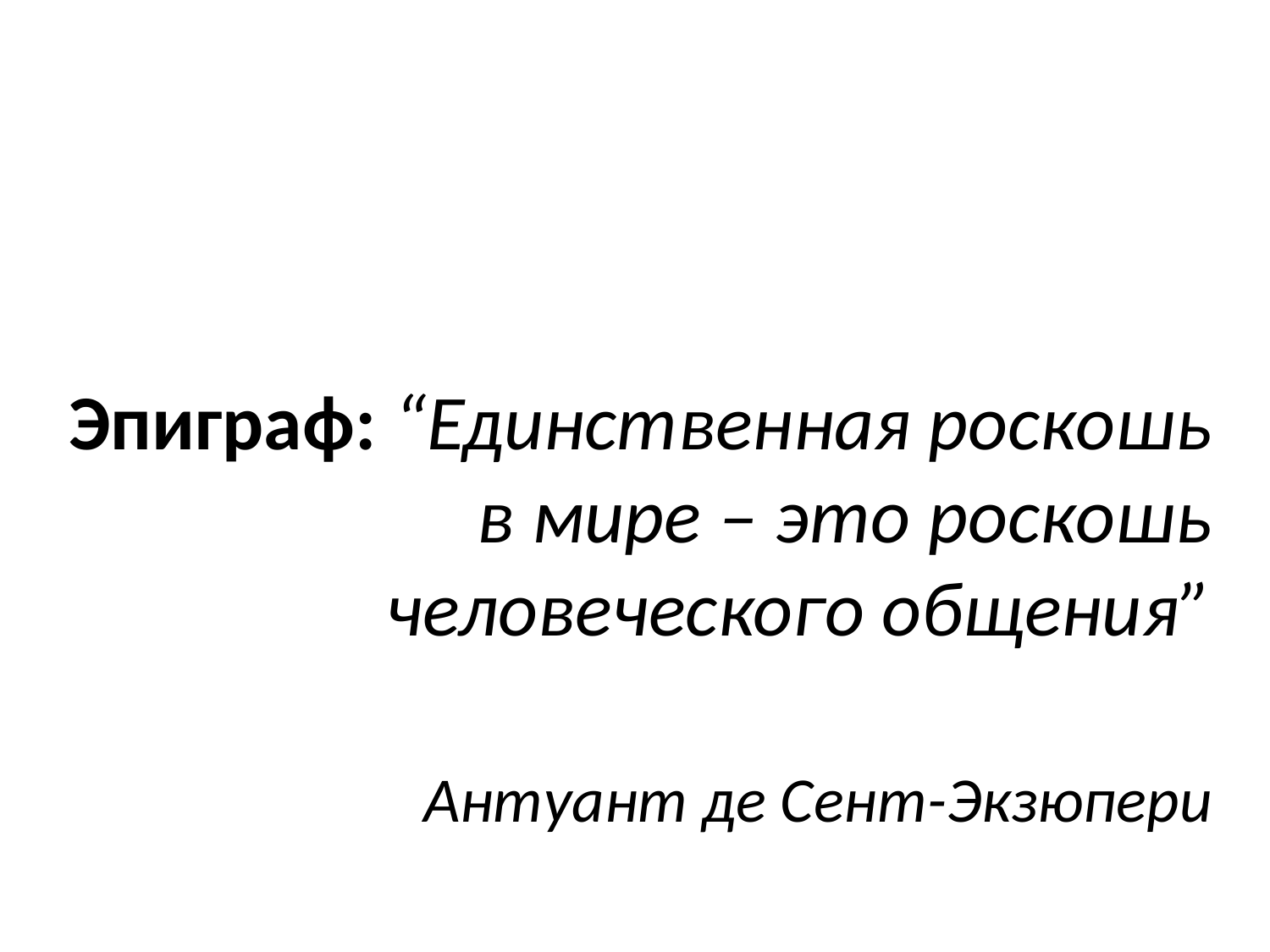

Эпиграф: “Единственная роскошь в мире – это роскошь человеческого общения”

 Антуант де Сент-Экзюпери